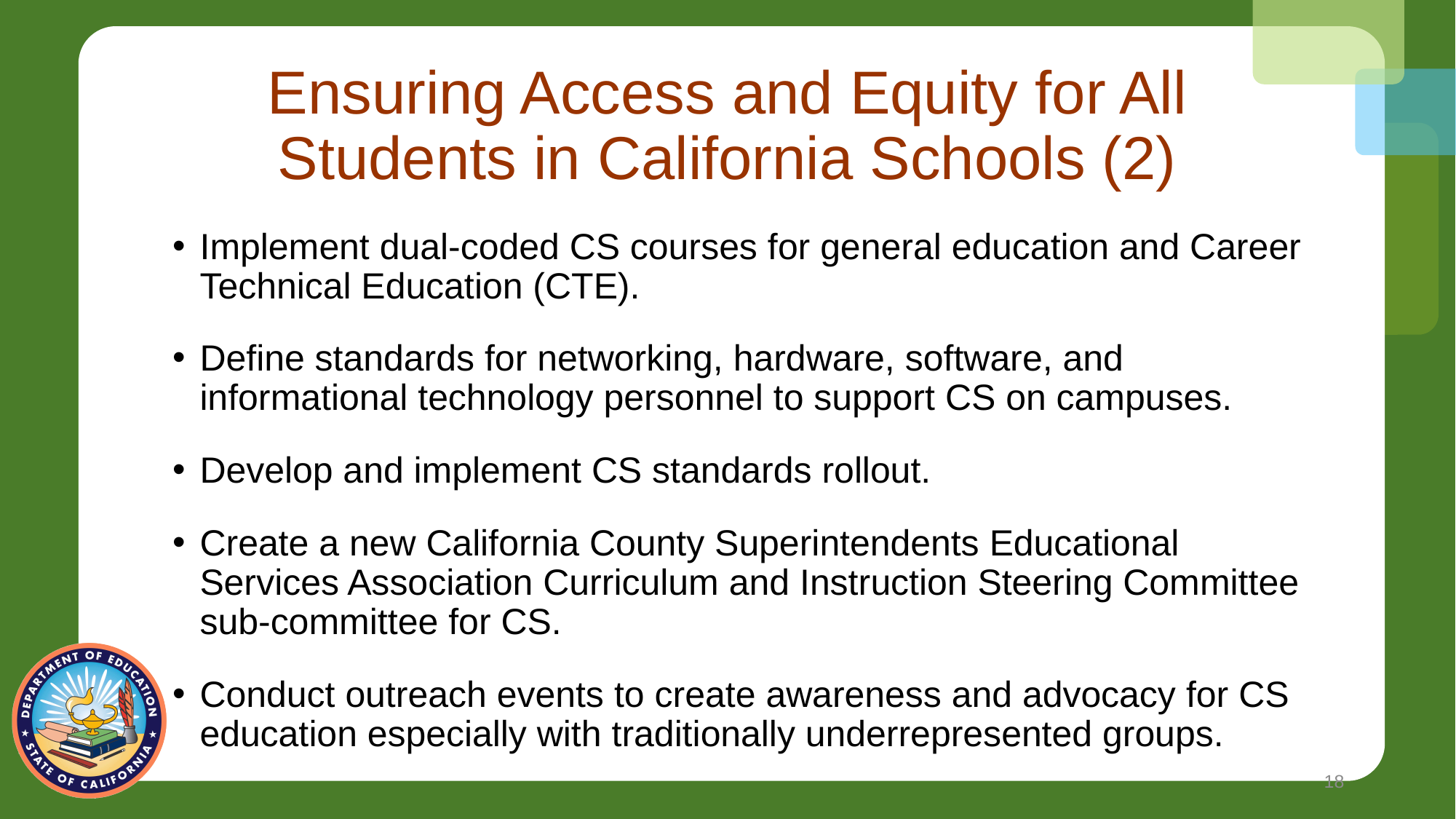

# Ensuring Access and Equity for All Students in California Schools (2)
Implement dual-coded CS courses for general education and Career Technical Education (CTE).
Define standards for networking, hardware, software, and informational technology personnel to support CS on campuses.
Develop and implement CS standards rollout.
Create a new California County Superintendents Educational Services Association Curriculum and Instruction Steering Committee sub-committee for CS.
Conduct outreach events to create awareness and advocacy for CS education especially with traditionally underrepresented groups.
18